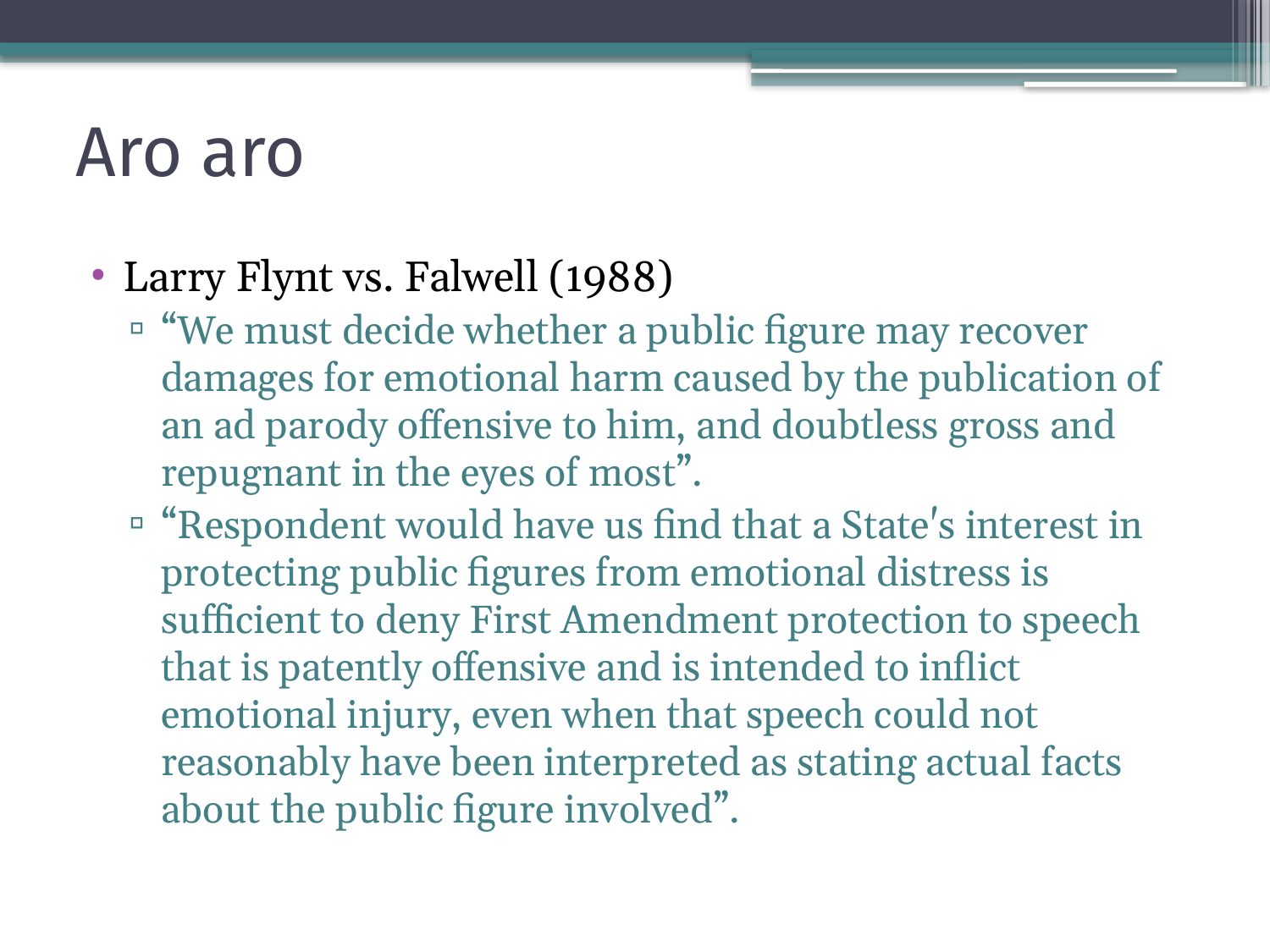

# Aro aro
Larry Flynt vs. Falwell (1988)
“We must decide whether a public figure may recover damages for emotional harm caused by the publication of an ad parody offensive to him, and doubtless gross and repugnant in the eyes of most”.
“Respondent would have us find that a State's interest in protecting public figures from emotional distress is sufficient to deny First Amendment protection to speech that is patently offensive and is intended to inflict emotional injury, even when that speech could not reasonably have been interpreted as stating actual facts about the public figure involved”.